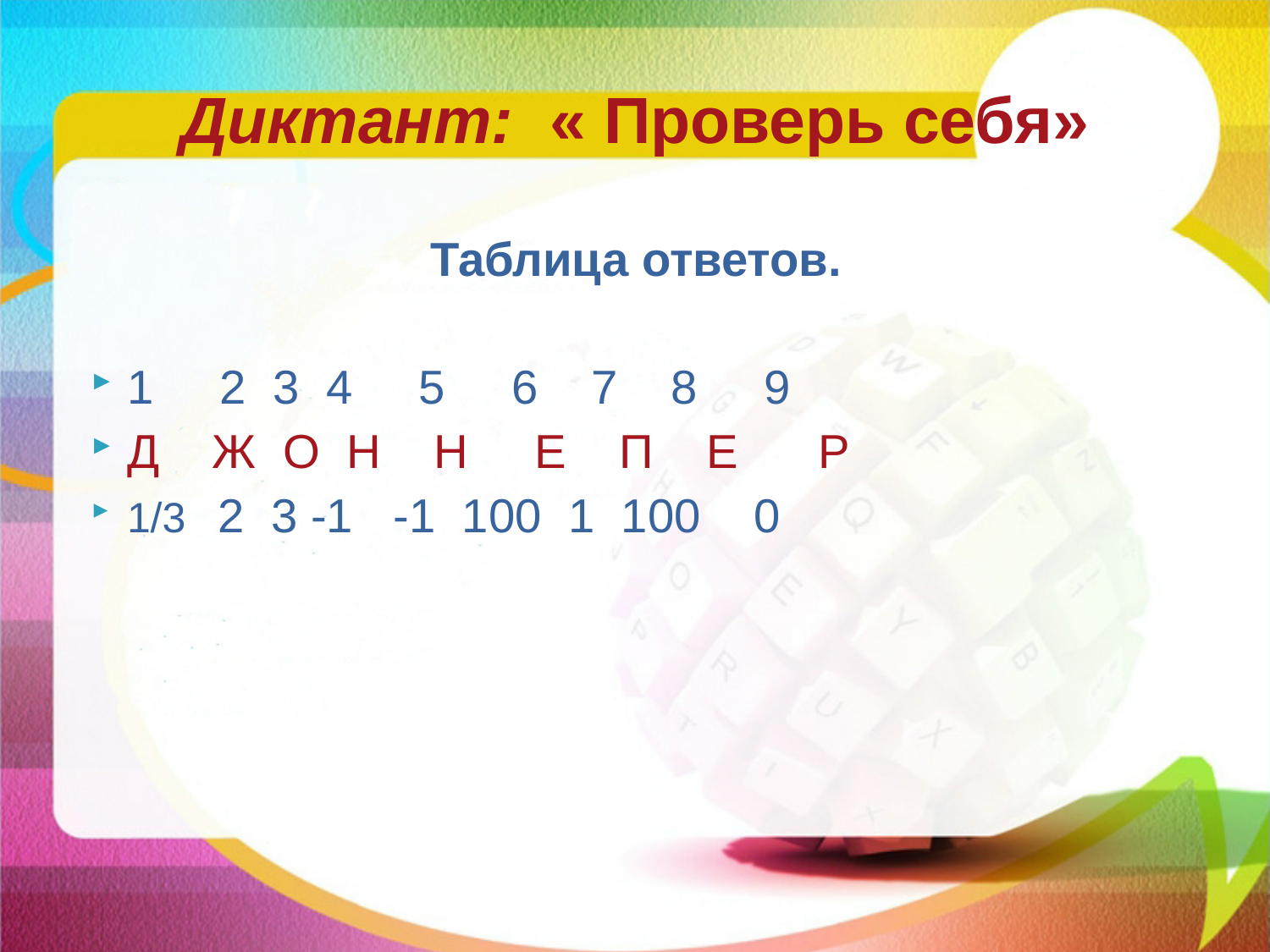

# Диктант:  « Проверь себя»
Таблица ответов.

1     2  3  4     5     6    7    8     9
Д    Ж  О  Н    Н     Е    П    Е      Р
1/3   2  3 -1   -1  100  1  100    0